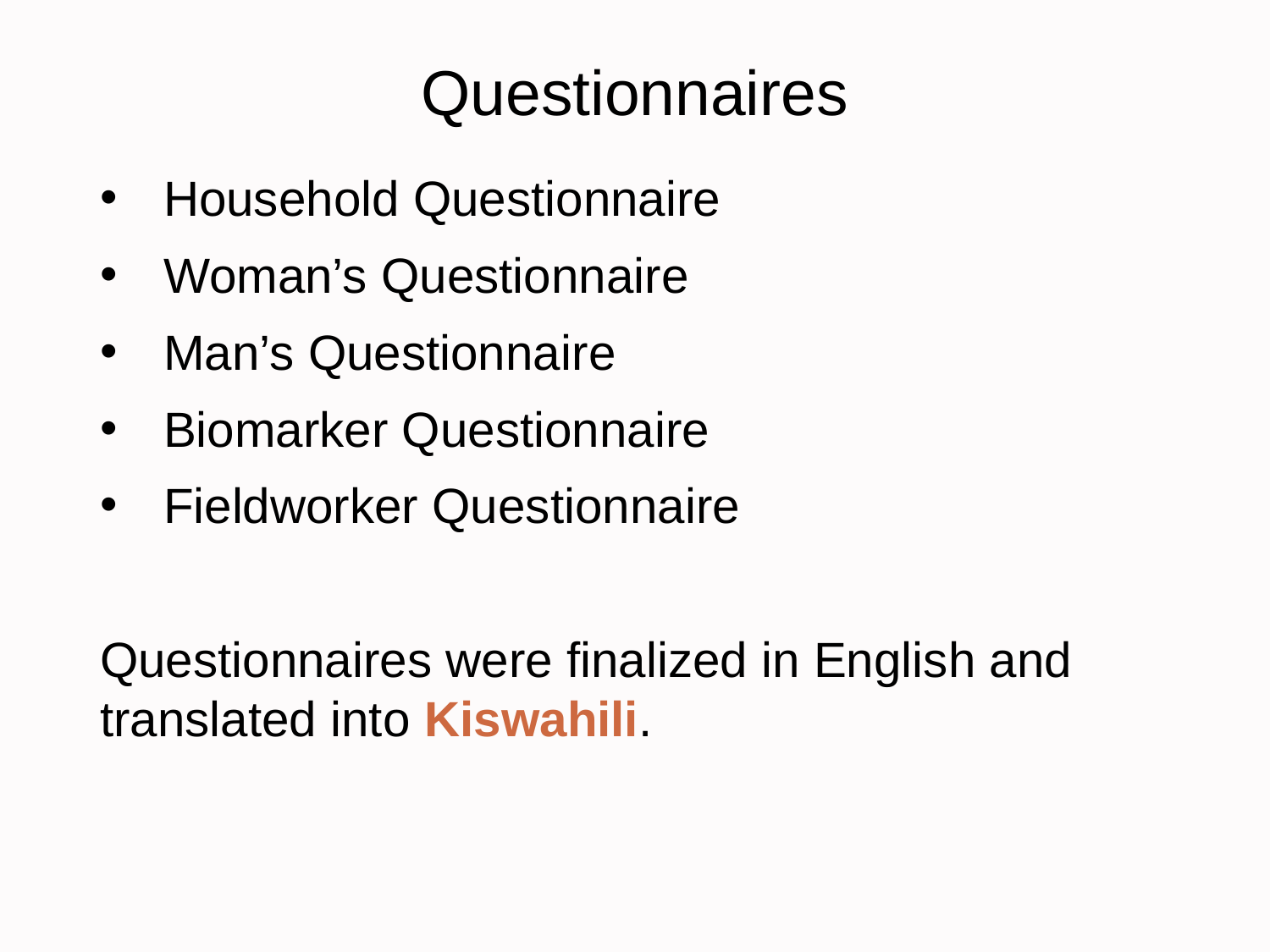

# Questionnaires
Household Questionnaire
Woman’s Questionnaire
Man’s Questionnaire
Biomarker Questionnaire
Fieldworker Questionnaire

Questionnaires were finalized in English and translated into Kiswahili.